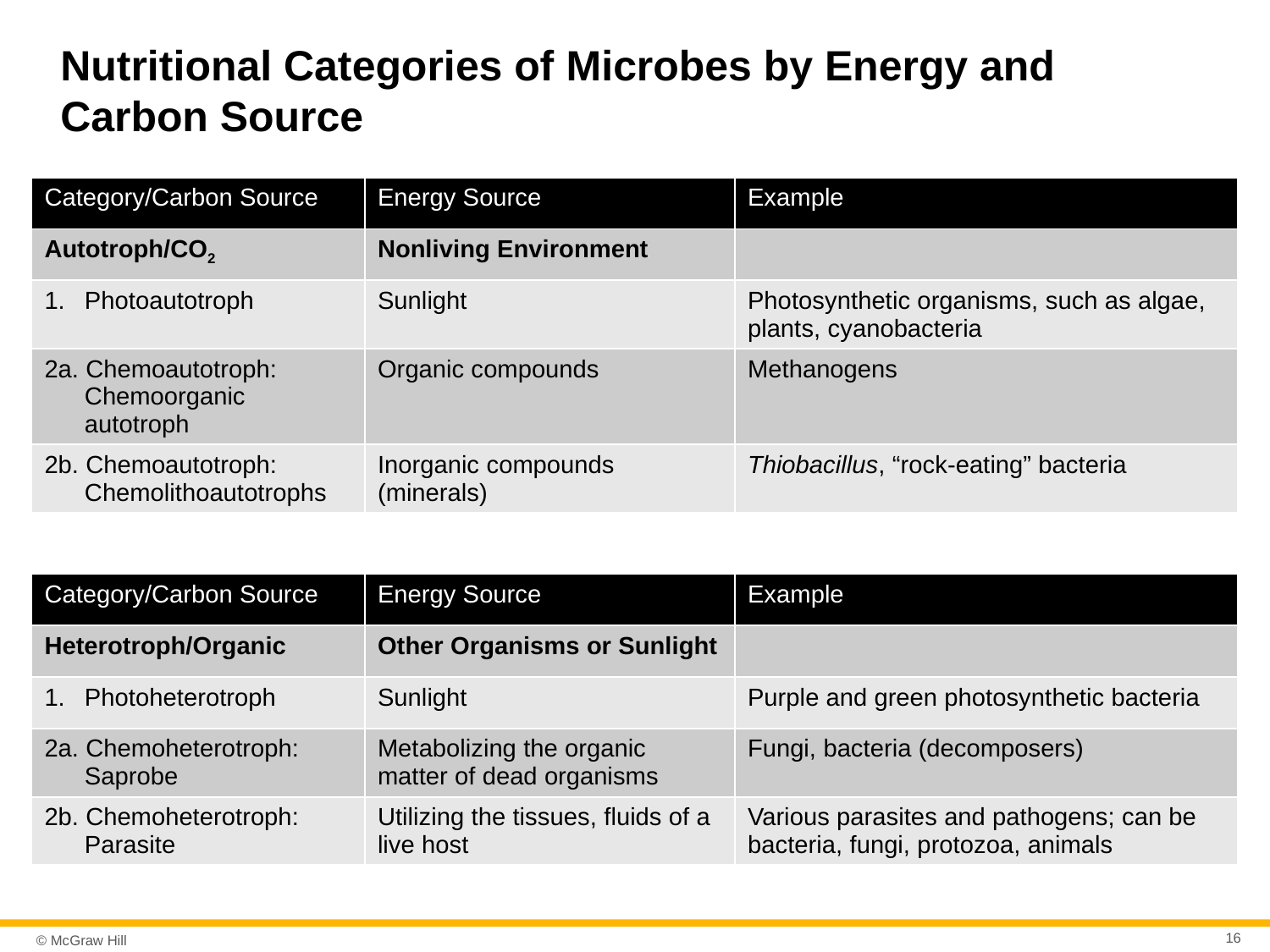

# Nutritional Categories of Microbes by Energy and Carbon Source
| Category/Carbon Source | Energy Source | Example |
| --- | --- | --- |
| Autotroph/CO2 | Nonliving Environment |  |
| Photoautotroph | Sunlight | Photosynthetic organisms, such as algae, plants, cyanobacteria |
| 2a. Chemoautotroph: Chemoorganic autotroph | Organic compounds | Methanogens |
| 2b. Chemoautotroph: Chemolithoautotrophs | Inorganic compounds (minerals) | Thiobacillus, “rock-eating” bacteria |
| Category/Carbon Source | Energy Source | Example |
| --- | --- | --- |
| Heterotroph/Organic | Other Organisms or Sunlight |  |
| Photoheterotroph | Sunlight | Purple and green photosynthetic bacteria |
| 2a. Chemoheterotroph: Saprobe | Metabolizing the organic matter of dead organisms | Fungi, bacteria (decomposers) |
| 2b. Chemoheterotroph: Parasite | Utilizing the tissues, fluids of a live host | Various parasites and pathogens; can be bacteria, fungi, protozoa, animals |